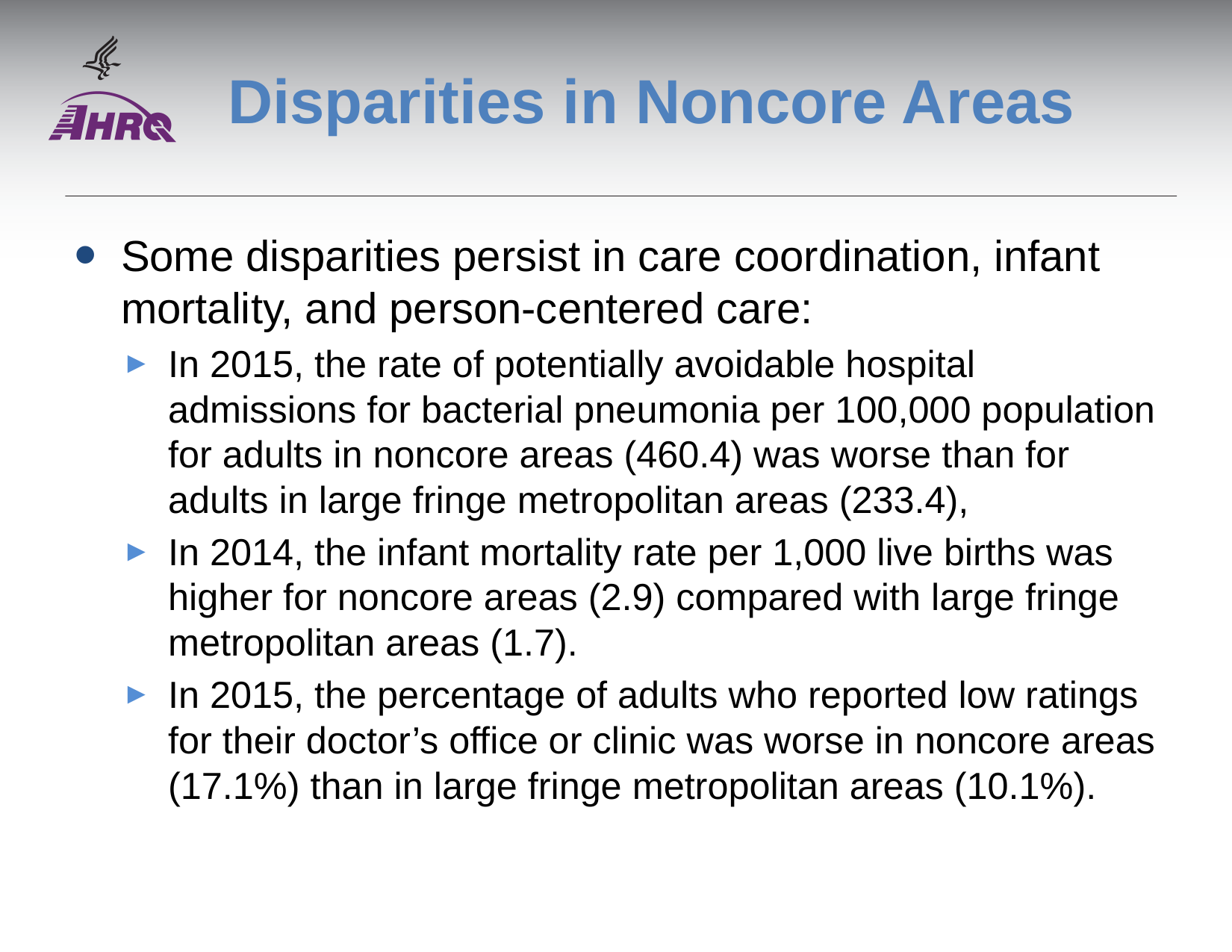

# Disparities in Noncore Areas
Some disparities persist in care coordination, infant mortality, and person-centered care:
In 2015, the rate of potentially avoidable hospital admissions for bacterial pneumonia per 100,000 population for adults in noncore areas (460.4) was worse than for adults in large fringe metropolitan areas (233.4),
In 2014, the infant mortality rate per 1,000 live births was higher for noncore areas (2.9) compared with large fringe metropolitan areas (1.7).
In 2015, the percentage of adults who reported low ratings for their doctor’s office or clinic was worse in noncore areas (17.1%) than in large fringe metropolitan areas (10.1%).